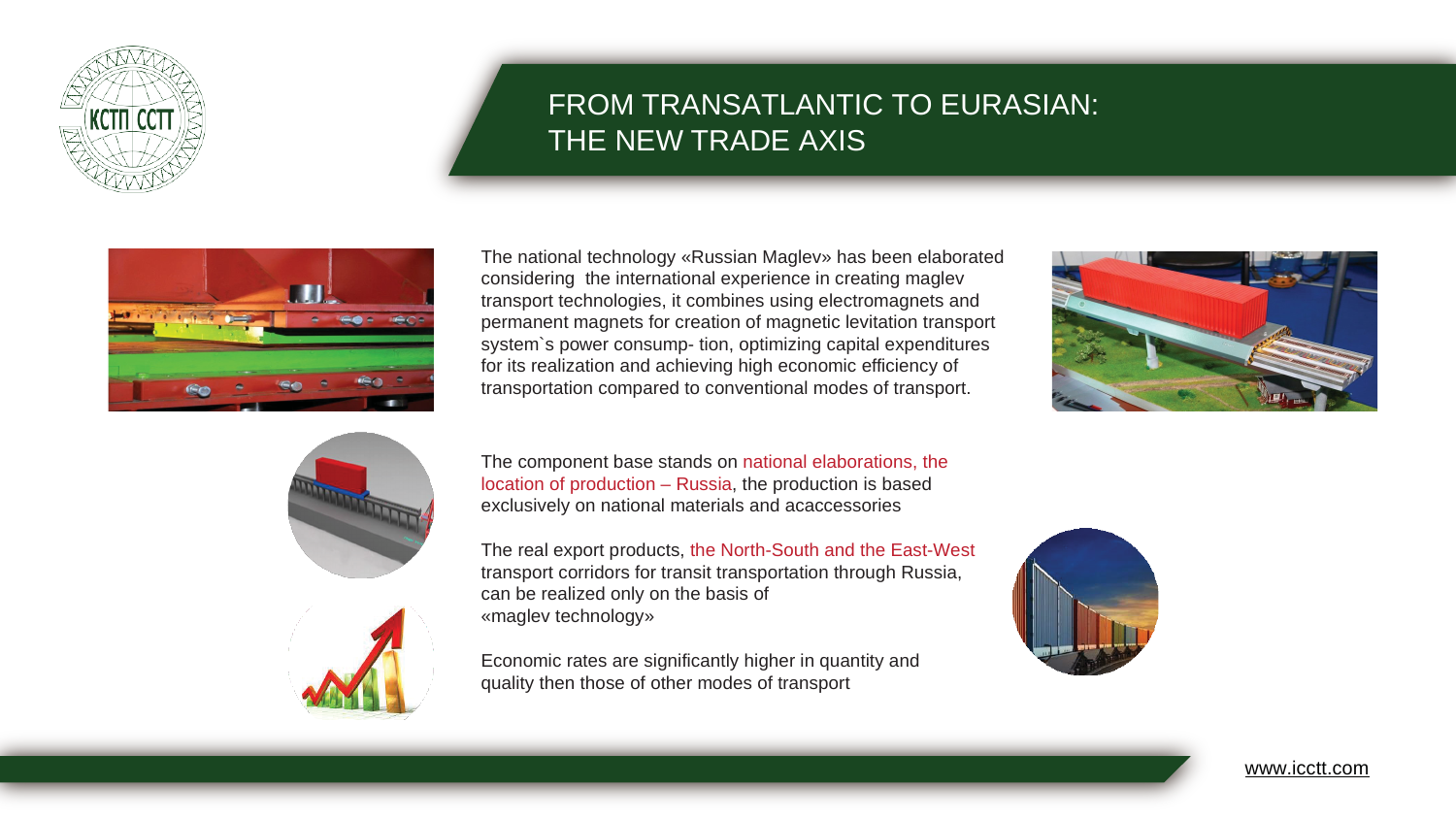

FROM TRANSATLANTIC TO EURASIAN: THE NEW TRADE AXIS
The national technology «Russian Maglev» has been elaborated considering  the international experience in creating maglev transport technologies, it combines using electromagnets and permanent magnets for creation of magnetic levitation transport system`s power consump- tion, optimizing capital expenditures for its realization and achieving high economic efficiency of transportation compared to conventional modes of transport.

The component base stands on national elaborations, the location of production – Russia, the production is based exclusively on national materials and aсaccessories

The real export products, the North-South and the East-West transport corridors for transit transportation through Russia, can be realized only on the basis of
«maglev technology»

Economic rates are significantly higher in quantity and quality then those of other modes of transport

www.icctt.com